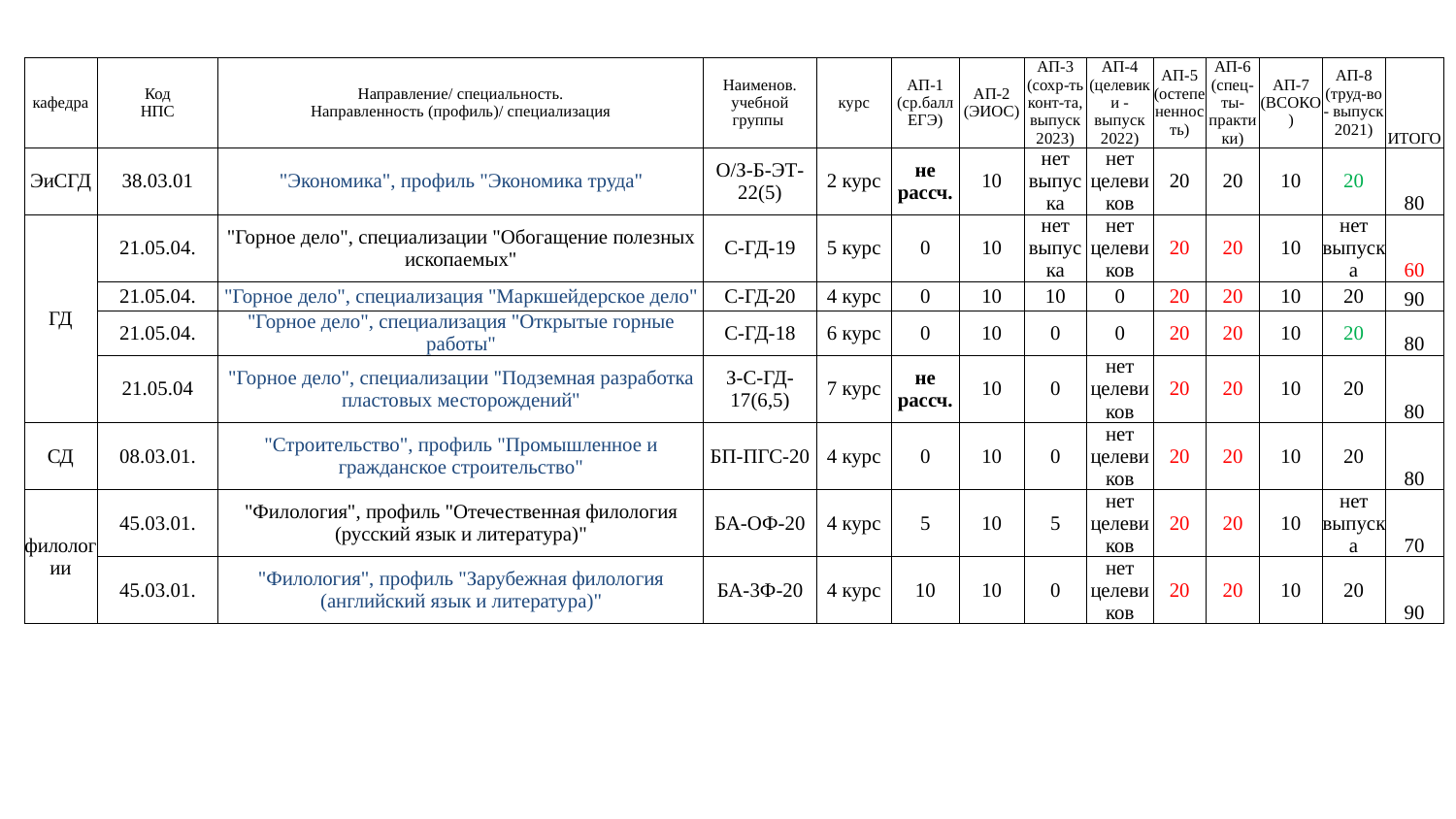

| кафедра | Код НПС | Направление/ специальность. Направленность (профиль)/ специализация | Наименов. учебной группы | курс | АП-1 (ср.балл ЕГЭ) | АП-2 (ЭИОС) | АП-3 (сохр-ть конт-та, выпуск 2023) | АП-4 (целевики - выпуск 2022) | АП-5 (остепененность) | АП-6 (спец-ты-практики) | АП-7 (ВСОКО) | АП-8 (труд-во - выпуск 2021) | ИТОГО |
| --- | --- | --- | --- | --- | --- | --- | --- | --- | --- | --- | --- | --- | --- |
| ЭиСГД | 38.03.01 | "Экономика", профиль "Экономика труда" | О/З-Б-ЭТ-22(5) | 2 курс | не рассч. | 10 | нет выпуска | нет целевиков | 20 | 20 | 10 | 20 | 80 |
| ГД | 21.05.04. | "Горное дело", специализации "Обогащение полезных ископаемых" | С-ГД-19 | 5 курс | 0 | 10 | нет выпуска | нет целевиков | 20 | 20 | 10 | нет выпуска | 60 |
|  | 21.05.04. | "Горное дело", специализация "Маркшейдерское дело" | С-ГД-20 | 4 курс | 0 | 10 | 10 | 0 | 20 | 20 | 10 | 20 | 90 |
|  | 21.05.04. | "Горное дело", специализация "Открытые горные работы" | С-ГД-18 | 6 курс | 0 | 10 | 0 | 0 | 20 | 20 | 10 | 20 | 80 |
|  | 21.05.04 | "Горное дело", специализации "Подземная разработка пластовых месторождений" | З-С-ГД-17(6,5) | 7 курс | не рассч. | 10 | 0 | нет целевиков | 20 | 20 | 10 | 20 | 80 |
| СД | 08.03.01. | "Строительство", профиль "Промышленное и гражданское строительство" | БП-ПГС-20 | 4 курс | 0 | 10 | 0 | нет целевиков | 20 | 20 | 10 | 20 | 80 |
| филологии | 45.03.01. | "Филология", профиль "Отечественная филология (русский язык и литература)" | БА-ОФ-20 | 4 курс | 5 | 10 | 5 | нет целевиков | 20 | 20 | 10 | нет выпуска | 70 |
|  | 45.03.01. | "Филология", профиль "Зарубежная филология (английский язык и литература)" | БА-3Ф-20 | 4 курс | 10 | 10 | 0 | нет целевиков | 20 | 20 | 10 | 20 | 90 |